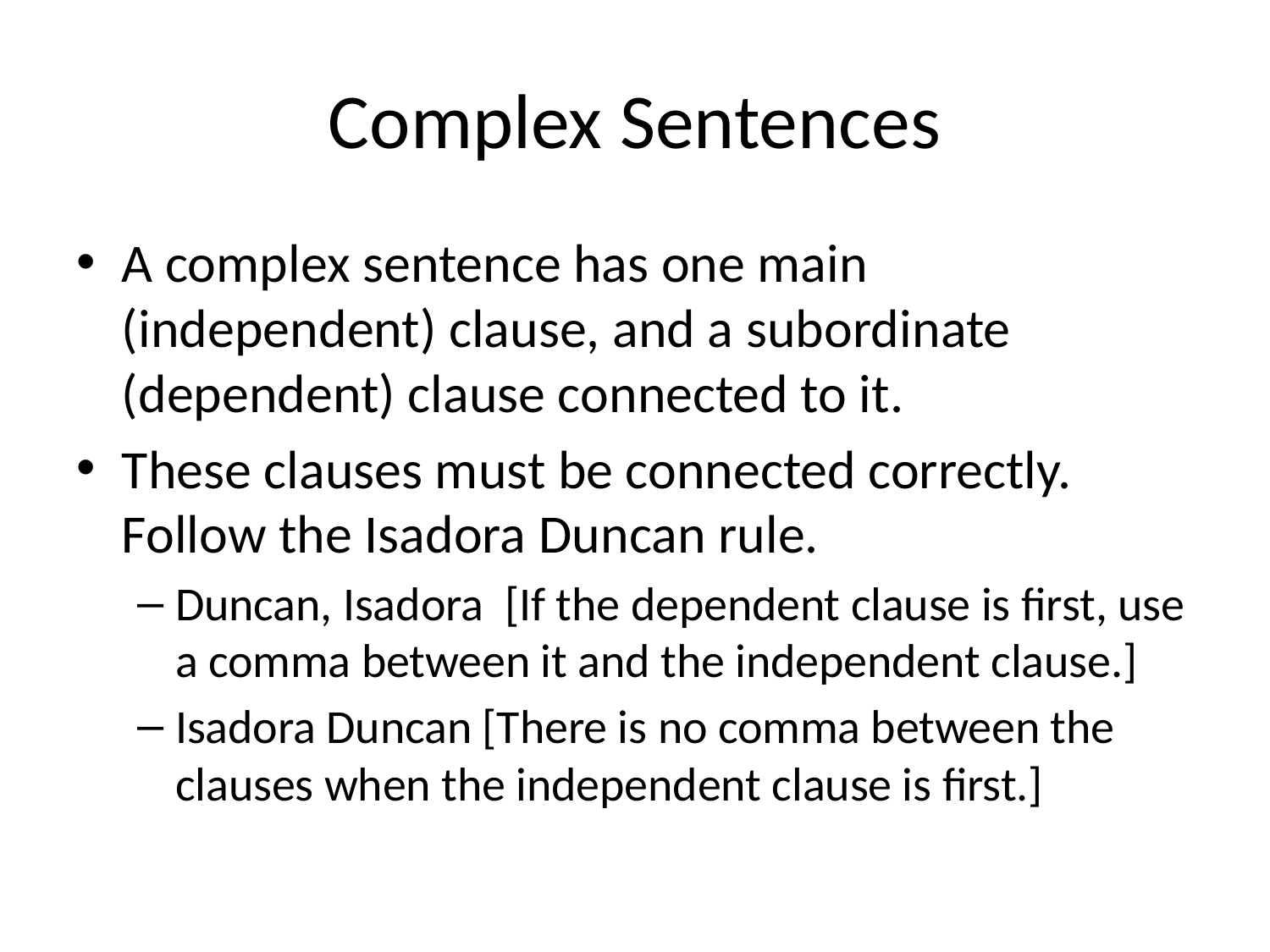

# Complex Sentences
A complex sentence has one main (independent) clause, and a subordinate (dependent) clause connected to it.
These clauses must be connected correctly. Follow the Isadora Duncan rule.
Duncan, Isadora  [If the dependent clause is first, use a comma between it and the independent clause.]
Isadora Duncan [There is no comma between the clauses when the independent clause is first.]